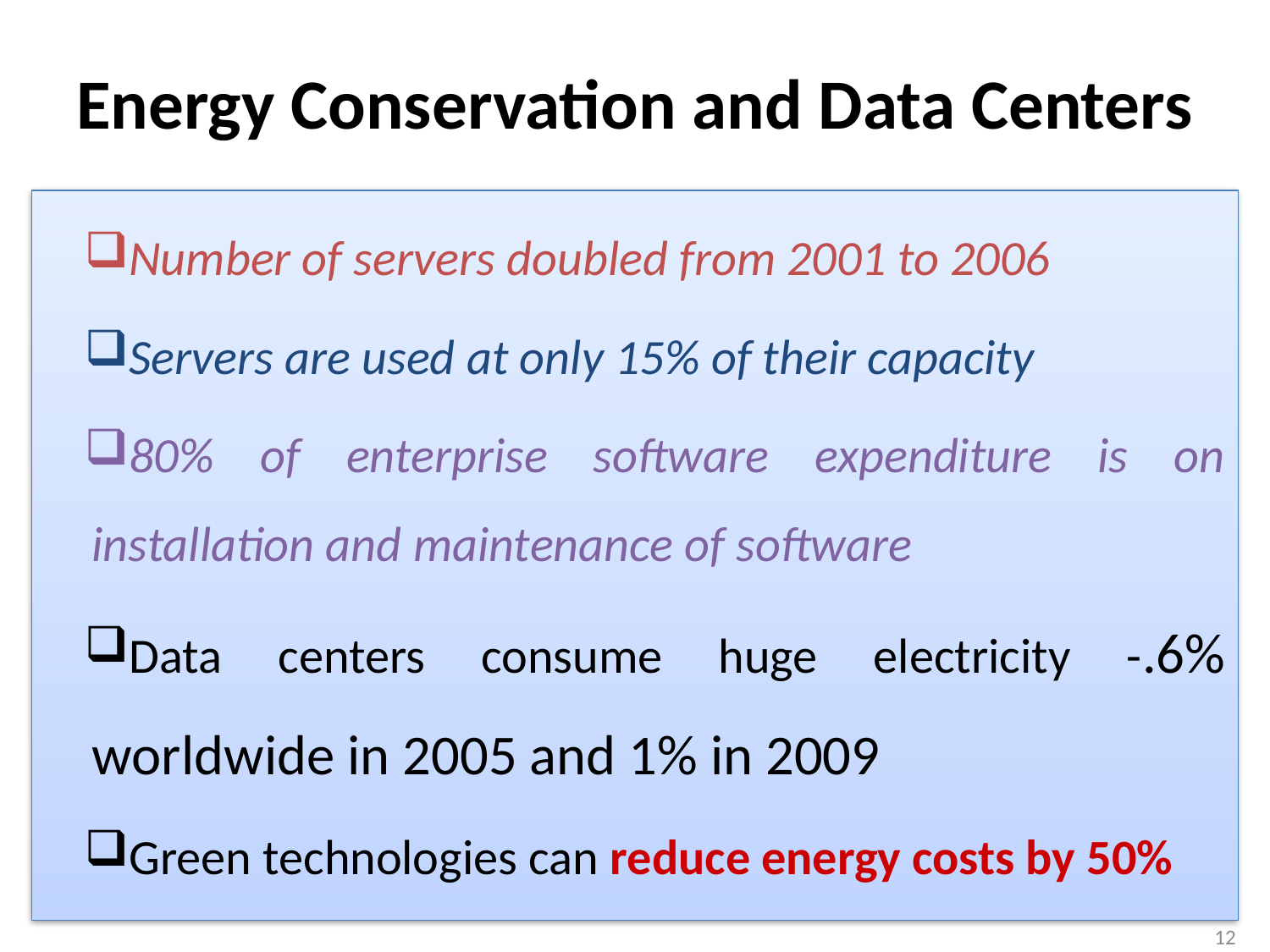

# Energy Conservation and Data Centers
Number of servers doubled from 2001 to 2006
Servers are used at only 15% of their capacity
80% of enterprise software expenditure is on installation and maintenance of software
Data centers consume huge electricity -.6% worldwide in 2005 and 1% in 2009
Green technologies can reduce energy costs by 50%

12